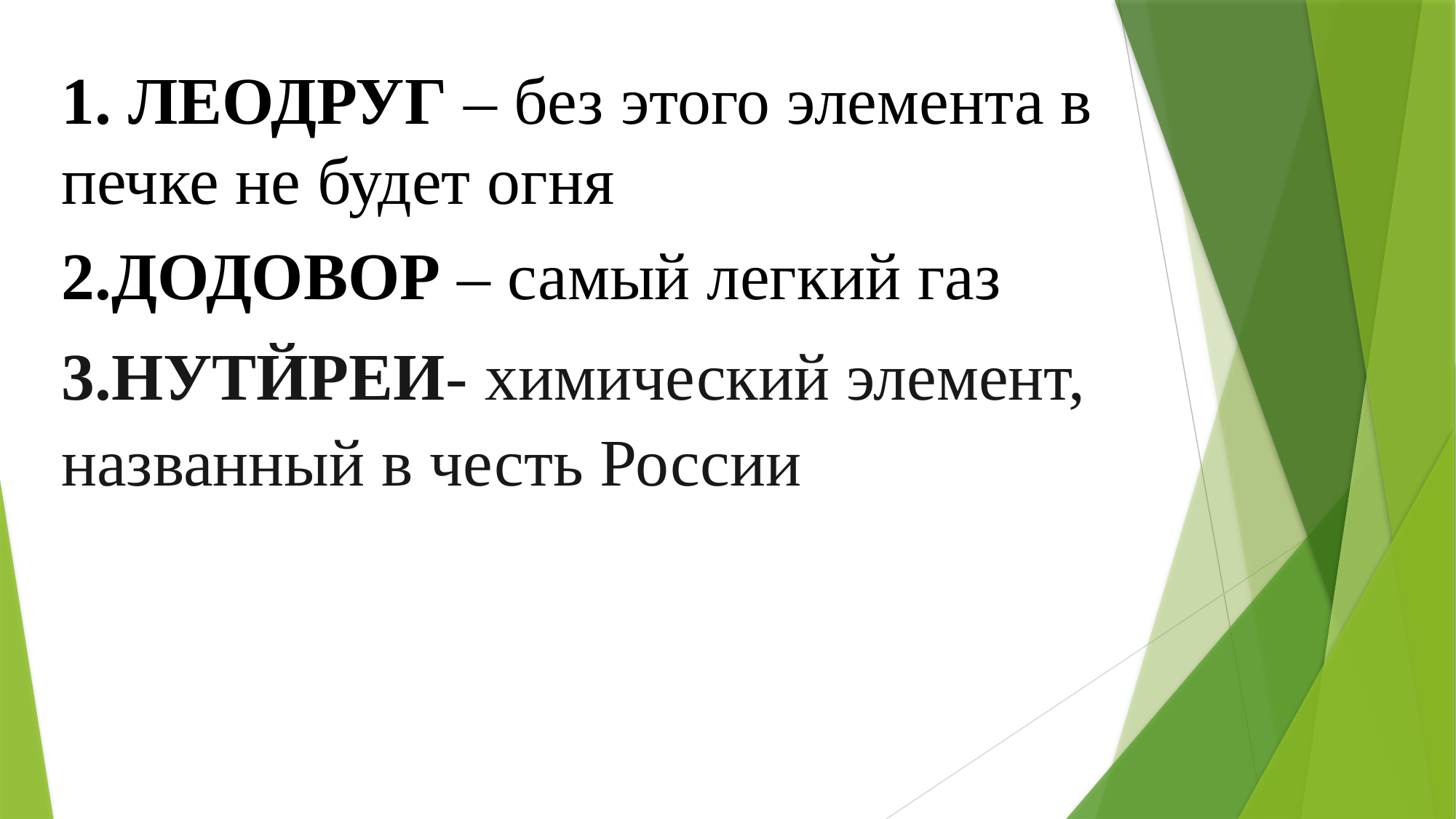

1. ЛЕОДРУГ – без этого элемента в печке не будет огня
2.ДОДОВОР – самый легкий газ
3.НУТЙРЕИ- химический элемент, названный в честь России